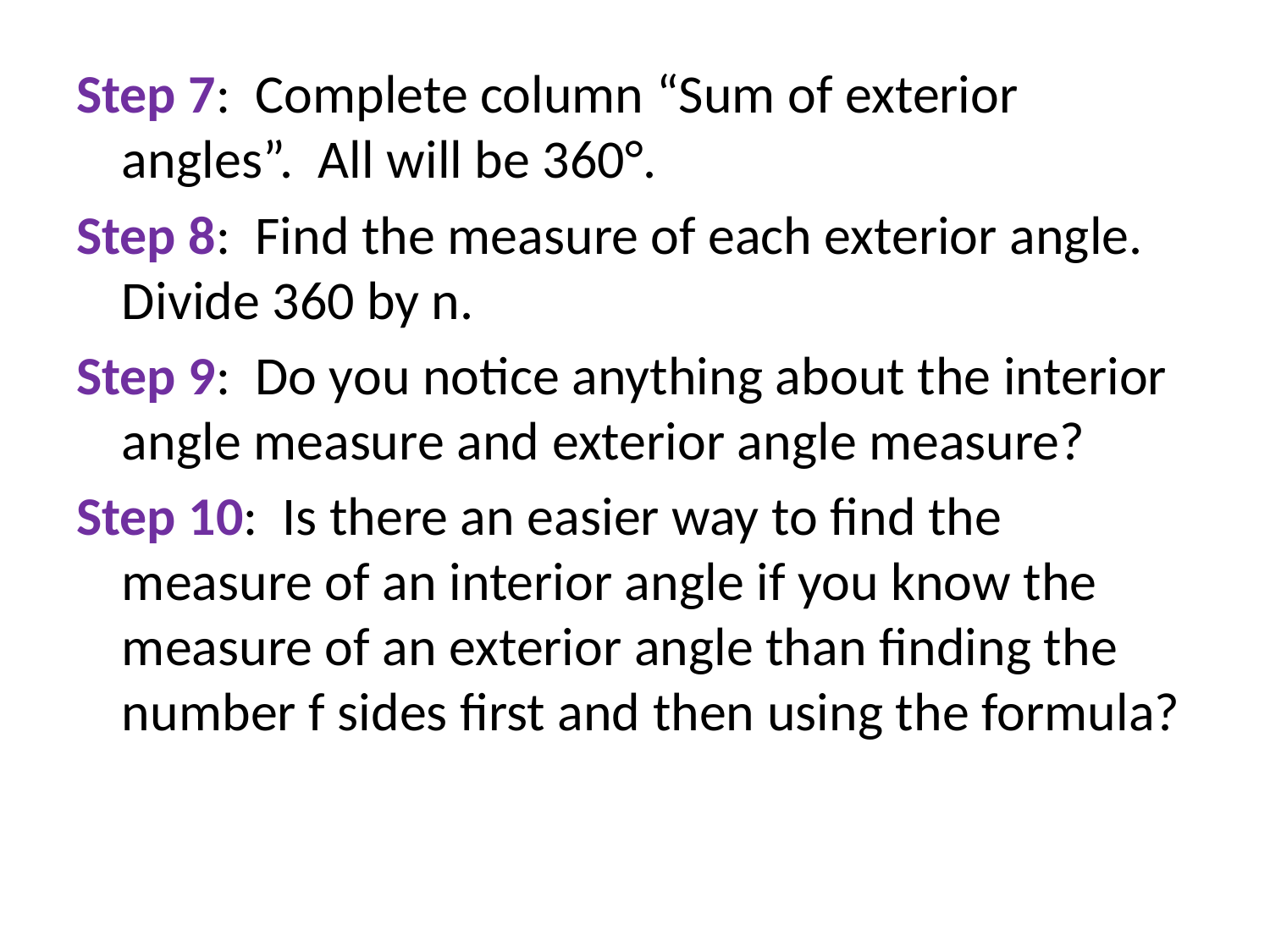

#
Step 7:  Complete column “Sum of exterior angles”.  All will be 360°.
Step 8:  Find the measure of each exterior angle.  Divide 360 by n.
Step 9:  Do you notice anything about the interior angle measure and exterior angle measure?
Step 10:  Is there an easier way to find the measure of an interior angle if you know the measure of an exterior angle than finding the number f sides first and then using the formula?